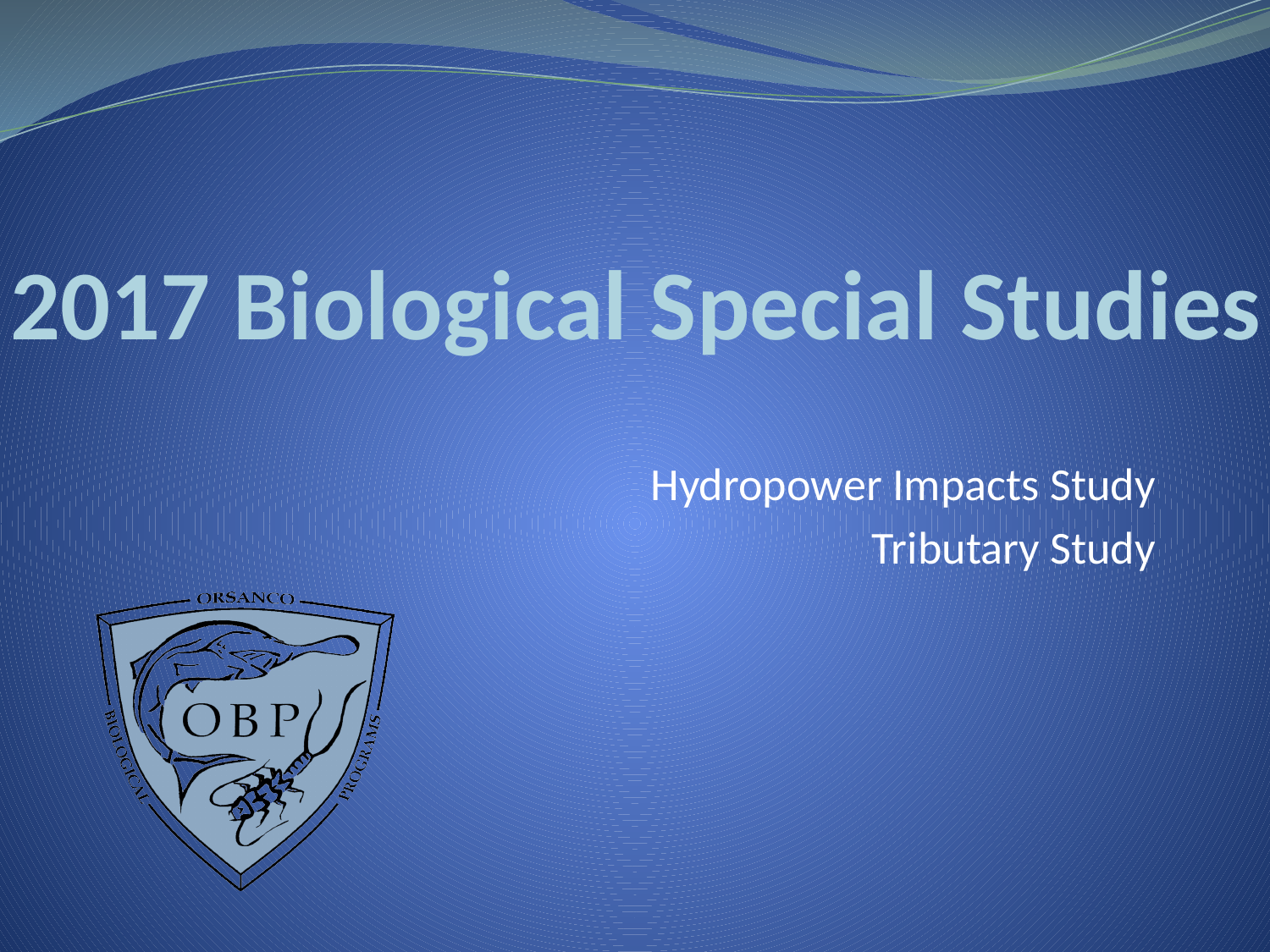

# 2017 Biological Special Studies
Hydropower Impacts Study
Tributary Study